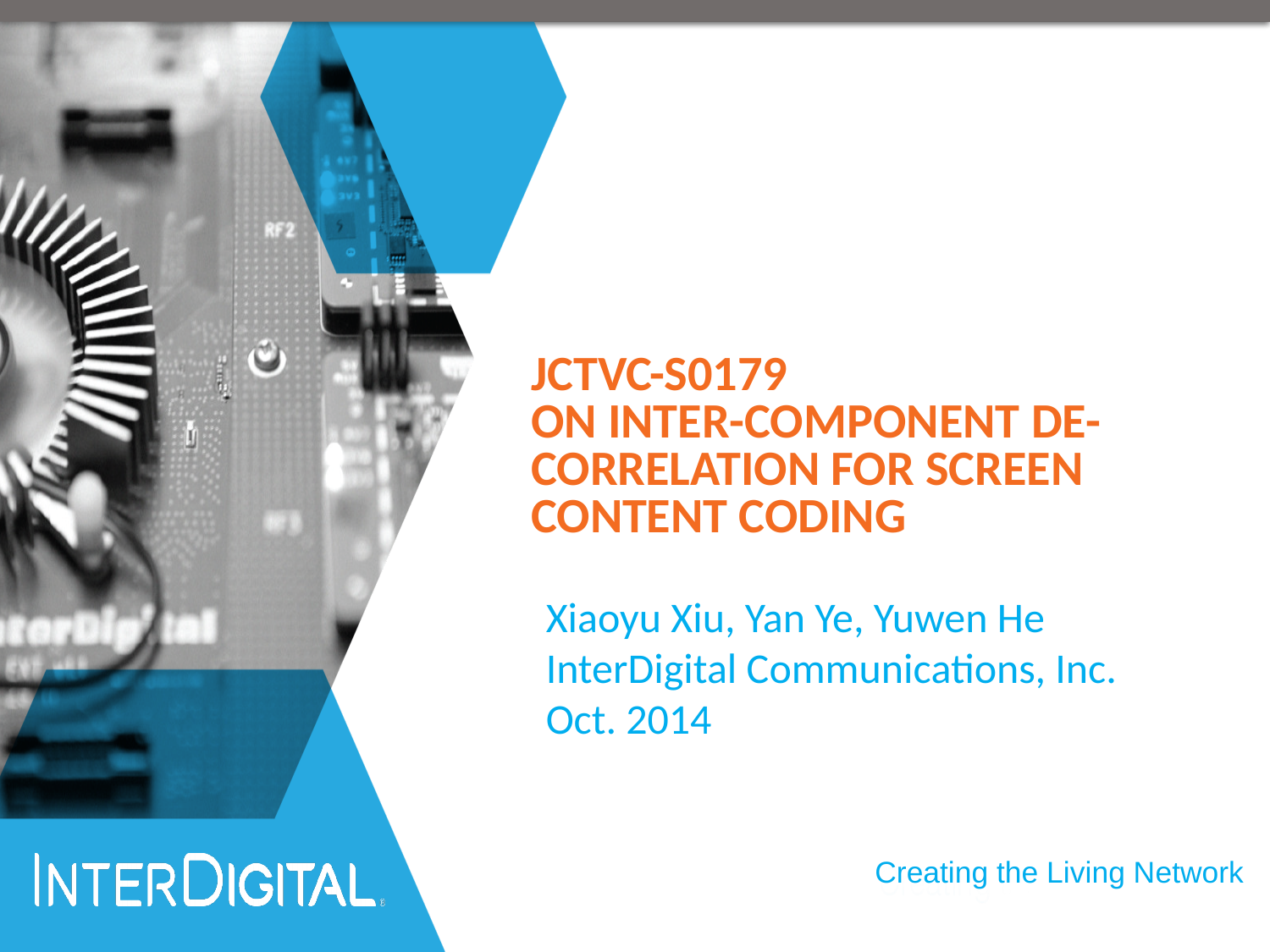

# JCTVC-S0179 On inter-component de-correlation for screen content coding
Xiaoyu Xiu, Yan Ye, Yuwen He
InterDigital Communications, Inc.
Oct. 2014